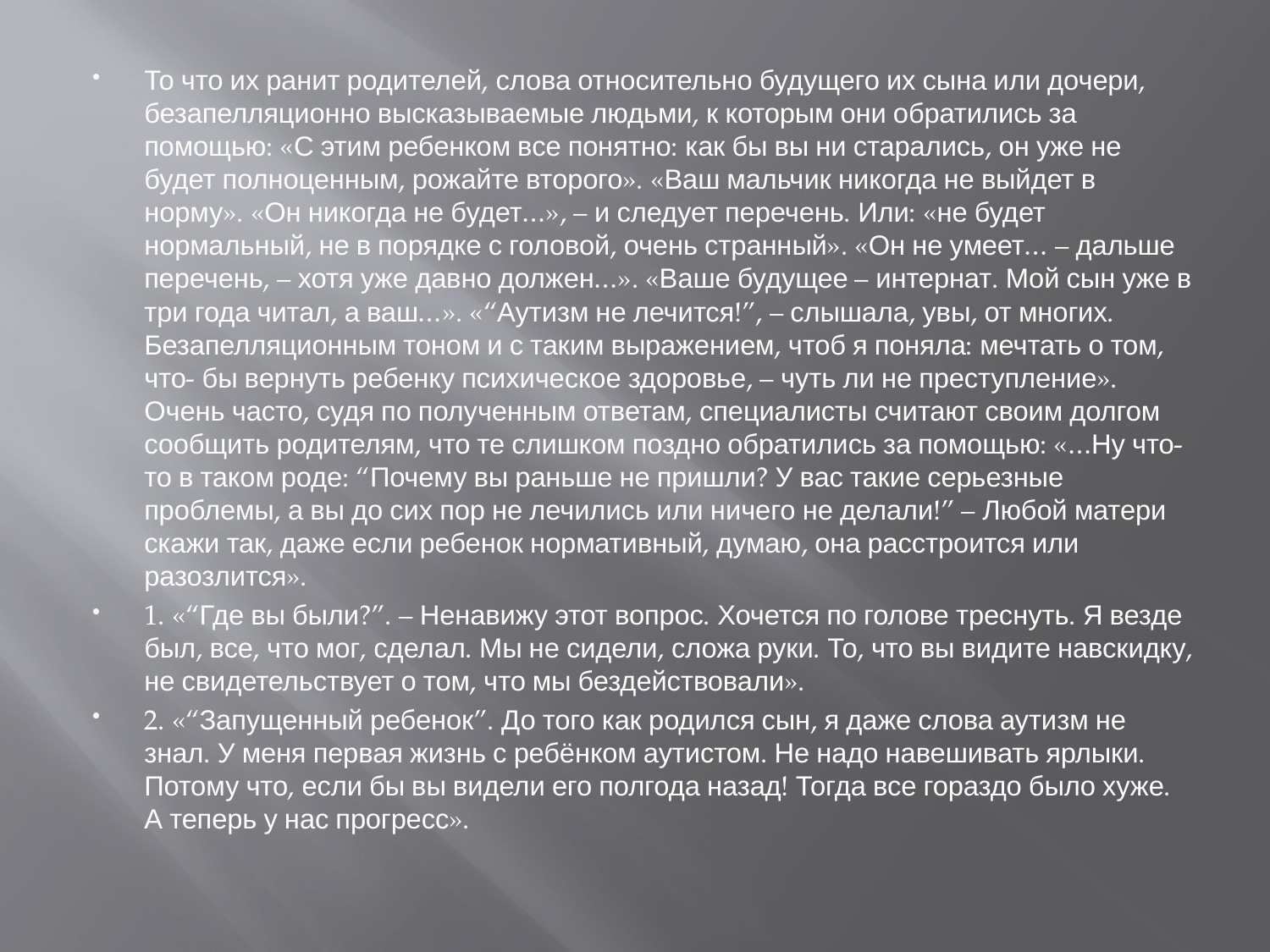

То что их ранит родителей, слова относительно будущего их сына или дочери, безапелляционно высказываемые людьми, к которым они обратились за помощью: «С этим ребенком все понятно: как бы вы ни старались, он уже не будет полноценным, рожайте второго». «Ваш мальчик никогда не выйдет в норму». «Он никогда не будет…», – и следует перечень. Или: «не будет нормальный, не в порядке с головой, очень странный». «Он не умеет… – дальше перечень, – хотя уже давно должен…». «Ваше будущее – интернат. Мой сын уже в три года читал, а ваш…». «“Аутизм не лечится!”, – слышала, увы, от многих. Безапелляционным тоном и с таким выражением, чтоб я поняла: мечтать о том, что- бы вернуть ребенку психическое здоровье, – чуть ли не преступление». Очень часто, судя по полученным ответам, специалисты считают своим долгом сообщить родителям, что те слишком поздно обратились за помощью: «…Ну что-то в таком роде: “Почему вы раньше не пришли? У вас такие серьезные проблемы, а вы до сих пор не лечились или ничего не делали!” – Любой матери скажи так, даже если ребенок нормативный, думаю, она расстроится или разозлится».
1. «“Где вы были?”. – Ненавижу этот вопрос. Хочется по голове треснуть. Я везде был, все, что мог, сделал. Мы не сидели, сложа руки. То, что вы видите навскидку, не свидетельствует о том, что мы бездействовали».
2. «“Запущенный ребенок”. До того как родился сын, я даже слова аутизм не знал. У меня первая жизнь с ребёнком аутистом. Не надо навешивать ярлыки. Потому что, если бы вы видели его полгода назад! Тогда все гораздо было хуже. А теперь у нас прогресс».